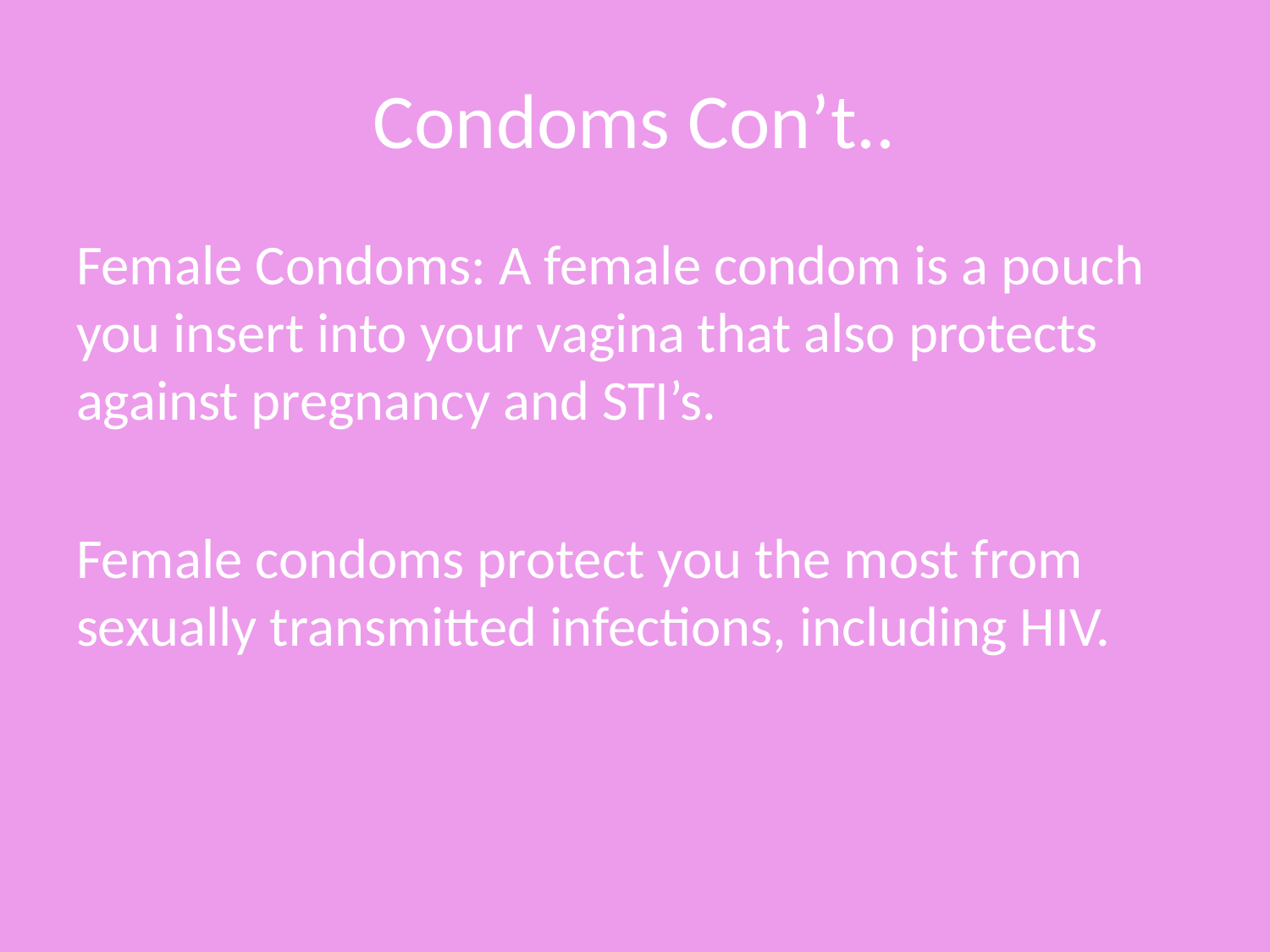

# Condoms Con’t..
Female Condoms: A female condom is a pouch you insert into your vagina that also protects against pregnancy and STI’s.

Female condoms protect you the most from sexually transmitted infections, including HIV.